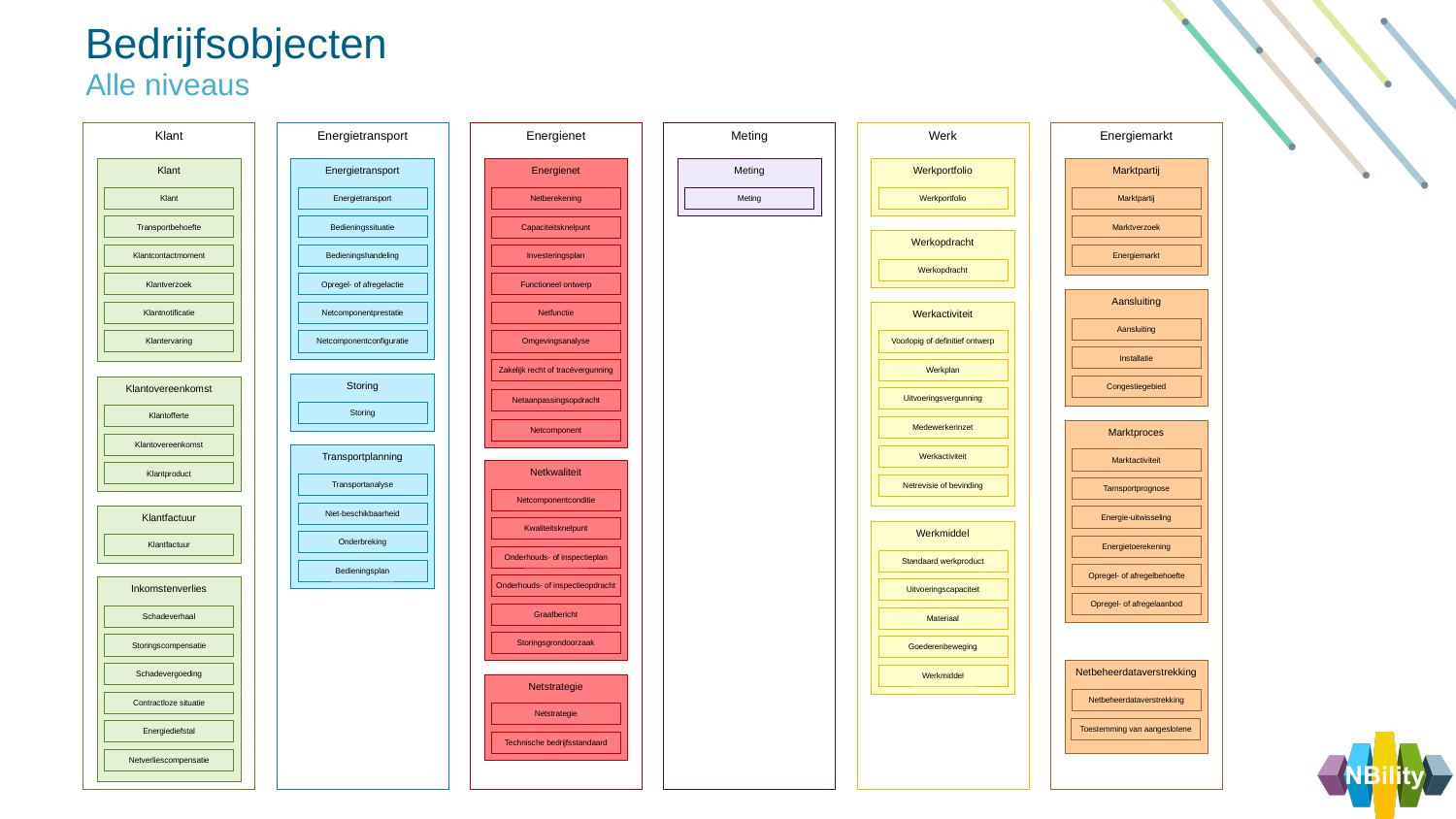

Bedrijfsobjecten
Alle niveaus
Klant
Energietransport
Energienet
Meting
Werk
Energiemarkt
Klant
Energietransport
Energienet
Meting
Werkportfolio
Marktpartij
Netberekening
Klant
Energietransport
Meting
Werkportfolio
Marktpartij
Transportbehoefte
Bedieningssituatie
Marktverzoek
Capaciteitsknelpunt
Werkopdracht
Klantcontactmoment
Bedieningshandeling
Investeringsplan
Energiemarkt
Werkopdracht
Klantverzoek
Opregel- of afregelactie
Functioneel ontwerp
Aansluiting
Klantnotificatie
Netfunctie
Netcomponentprestatie
Werkactiviteit
Aansluiting
Klantervaring
Netcomponentconfiguratie
Omgevingsanalyse
Voorlopig of definitief ontwerp
Installatie
Zakelijk recht of tracévergunning
Werkplan
Storing
Congestiegebied
Klantovereenkomst
Uitvoeringsvergunning
Netaanpassingsopdracht
Storing
Klantofferte
Medewerkerinzet
Netcomponent
Marktproces
Klantovereenkomst
Transportplanning
Werkactiviteit
Marktactiviteit
Netkwaliteit
Klantproduct
Transportanalyse
Netrevisie of bevinding
Tarnsportprognose
Netcomponentconditie
Niet-beschikbaarheid
Klantfactuur
Energie-uitwisseling
Kwaliteitsknelpunt
Werkmiddel
Onderbreking
Klantfactuur
Energietoerekening
Onderhouds- of inspectieplan
Standaard werkproduct
Bedieningsplan
Opregel- of afregelbehoefte
Onderhouds- of inspectieopdracht
Inkomstenverlies
Uitvoeringscapaciteit
Opregel- of afregelaanbod
Graafbericht
Schadeverhaal
Materiaal
Storingsgrondoorzaak
Storingscompensatie
Goederenbeweging
Netbeheerdataverstrekking
Schadevergoeding
Werkmiddel
Netstrategie
Netbeheerdataverstrekking
Contractloze situatie
Netstrategie
Toestemming van aangeslotene
Energiediefstal
Technische bedrijfsstandaard
Netverliescompensatie